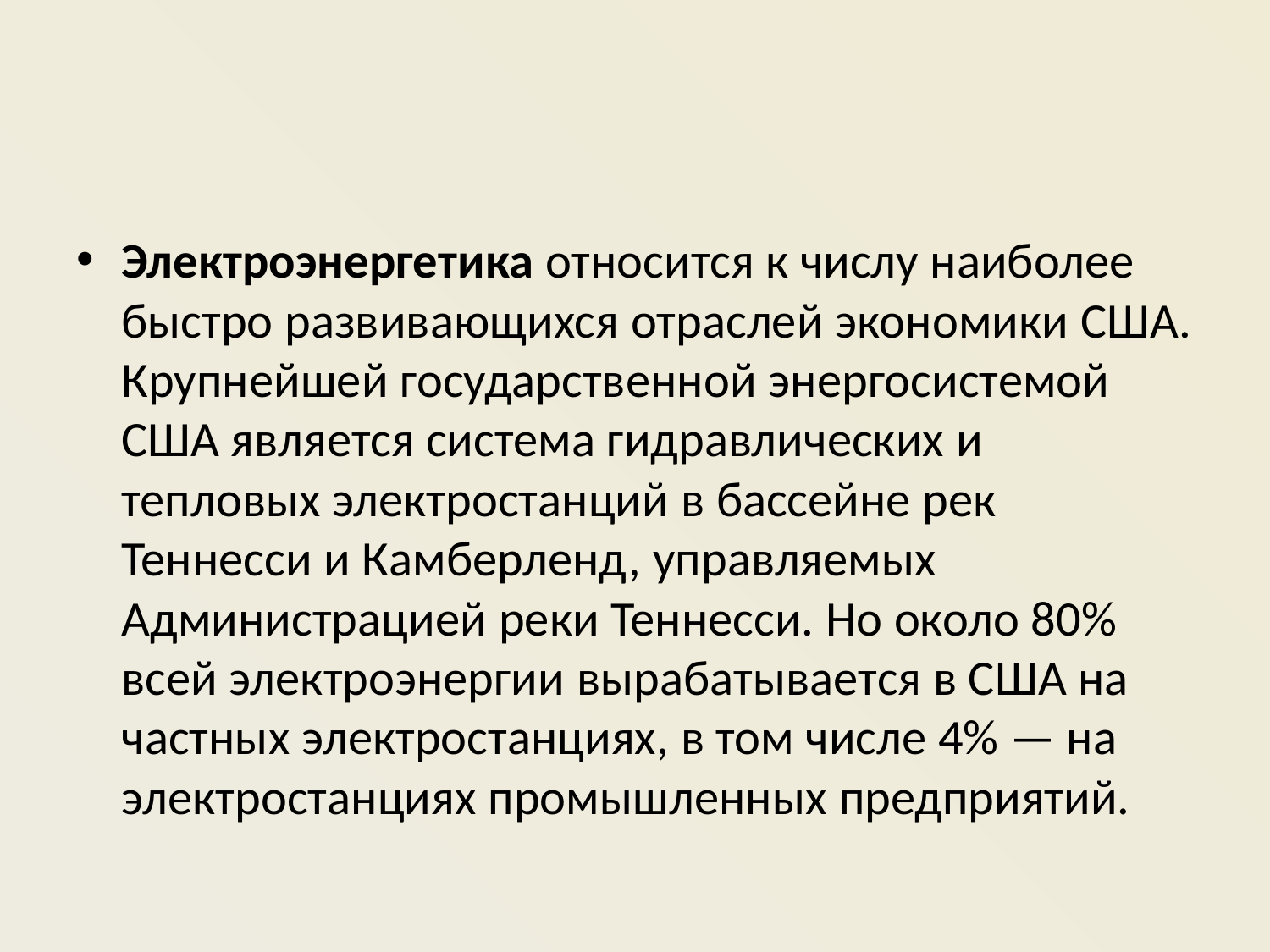

#
Электроэнергетика относится к числу наиболее быстро развивающихся отраслей экономики США. Крупнейшей государственной энергосистемой США является система гидравлических и тепловых электростанций в бассейне рек Теннесси и Камберленд, управляемых Администрацией реки Теннесси. Но около 80% всей электроэнергии вырабатывается в США на частных электростанциях, в том числе 4% — на электростанциях промышленных предприятий.